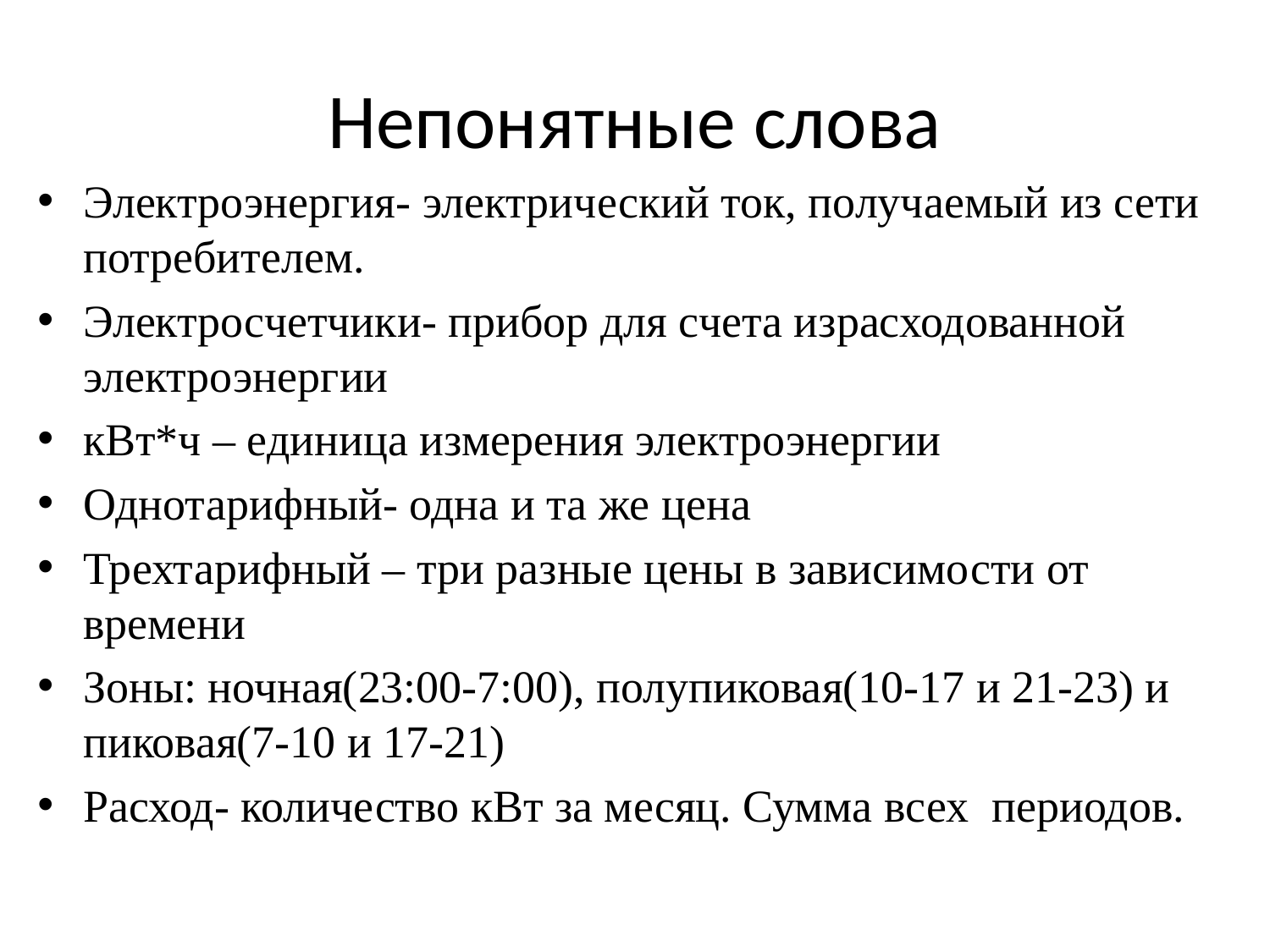

# Непонятные слова
Электроэнергия- электрический ток, получаемый из сети потребителем.
Электросчетчики- прибор для счета израсходованной электроэнергии
кВт*ч – единица измерения электроэнергии
Однотарифный- одна и та же цена
Трехтарифный – три разные цены в зависимости от времени
Зоны: ночная(23:00-7:00), полупиковая(10-17 и 21-23) и пиковая(7-10 и 17-21)
Расход- количество кВт за месяц. Сумма всех  периодов.